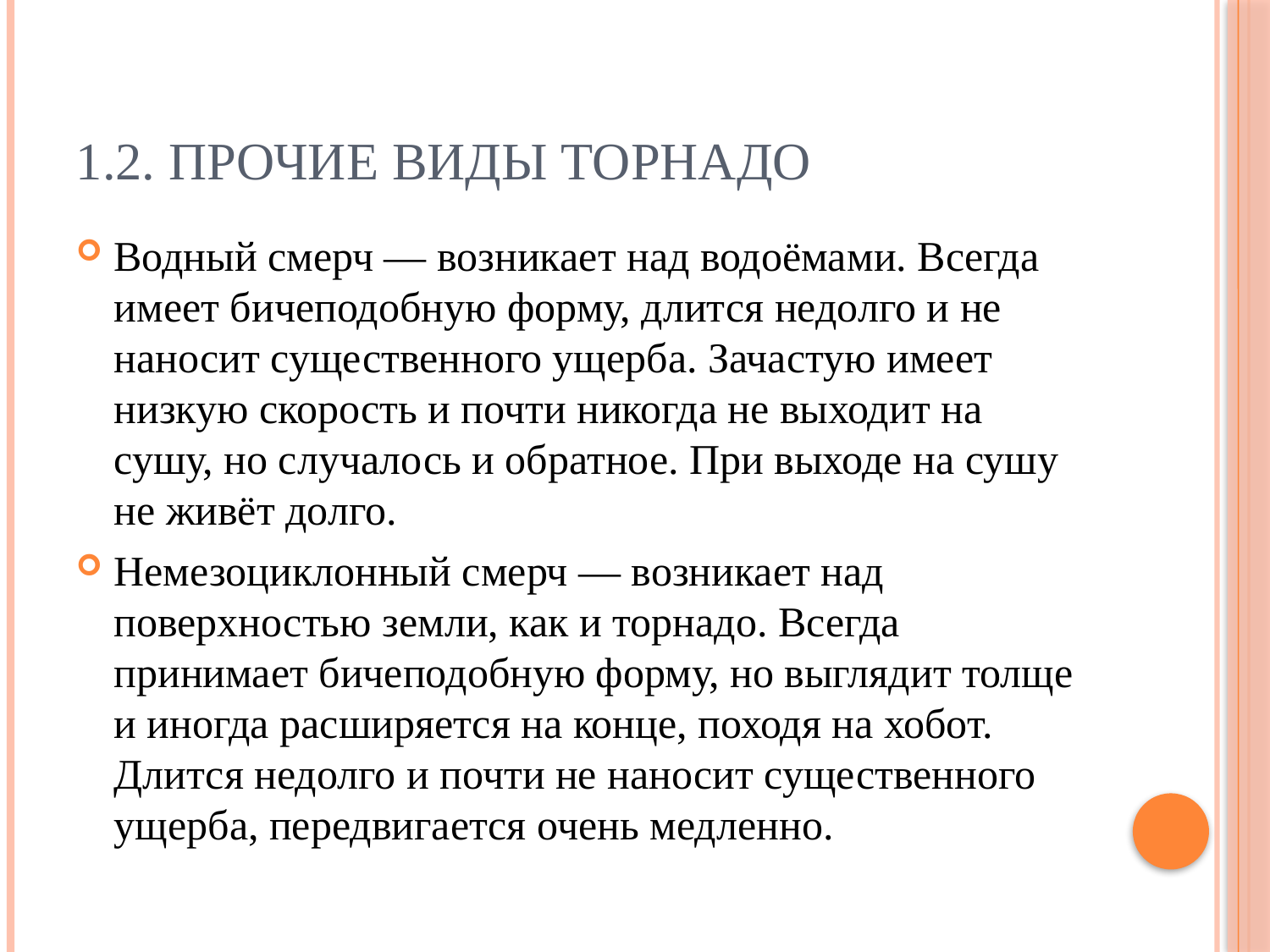

# 1.2. Прочие виды торнадо
Водный смерч — возникает над водоёмами. Всегда имеет бичеподобную форму, длится недолго и не наносит существенного ущерба. Зачастую имеет низкую скорость и почти никогда не выходит на сушу, но случалось и обратное. При выходе на сушу не живёт долго.
Немезоциклонный смерч — возникает над поверхностью земли, как и торнадо. Всегда принимает бичеподобную форму, но выглядит толще и иногда расширяется на конце, походя на хобот. Длится недолго и почти не наносит существенного ущерба, передвигается очень медленно.